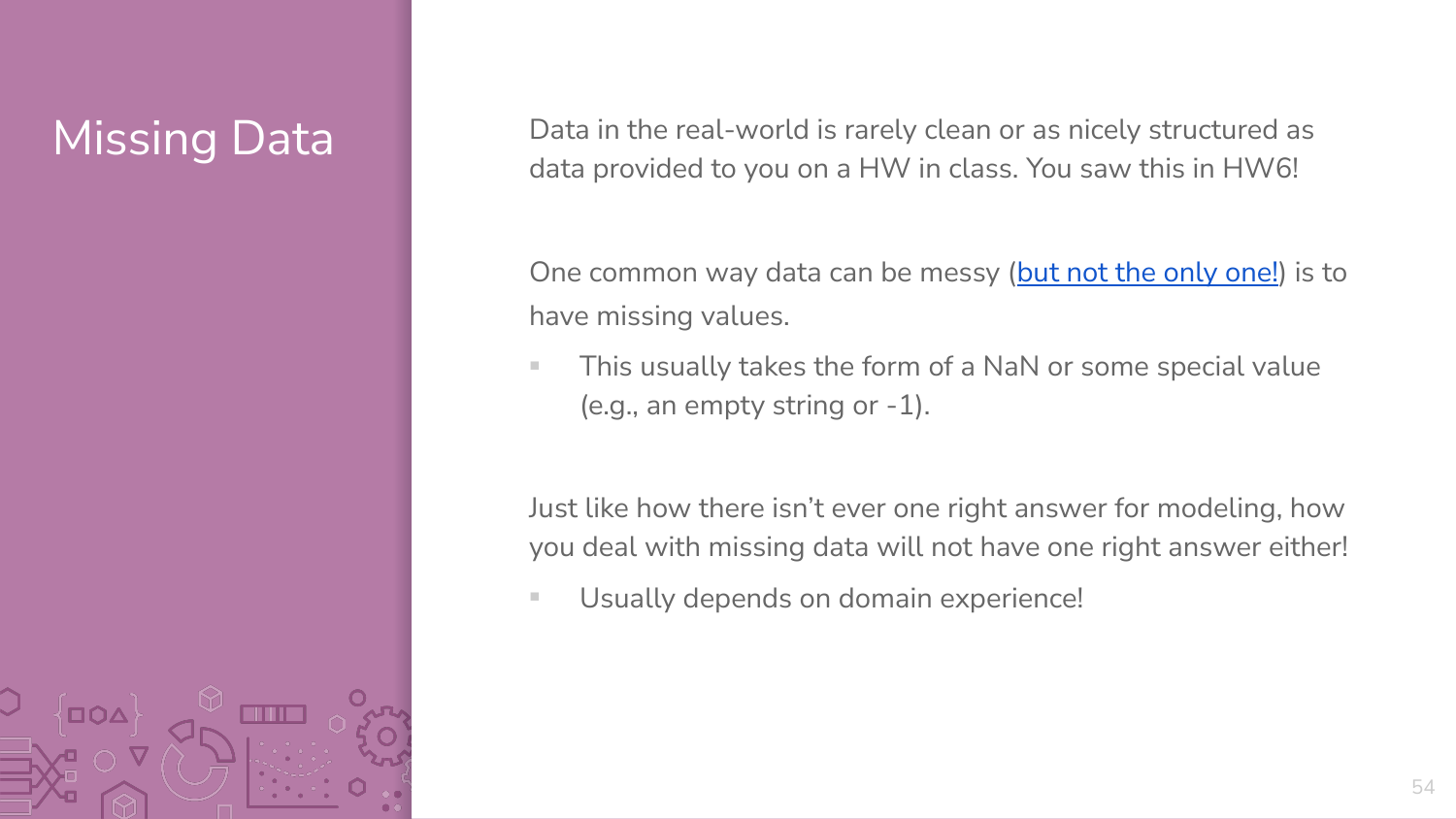

# Missing Data
Data in the real-world is rarely clean or as nicely structured as data provided to you on a HW in class. You saw this in HW6!

One common way data can be messy (but not the only one!) is to have missing values.
This usually takes the form of a NaN or some special value (e.g., an empty string or -1).

Just like how there isn’t ever one right answer for modeling, how you deal with missing data will not have one right answer either!
Usually depends on domain experience!

54